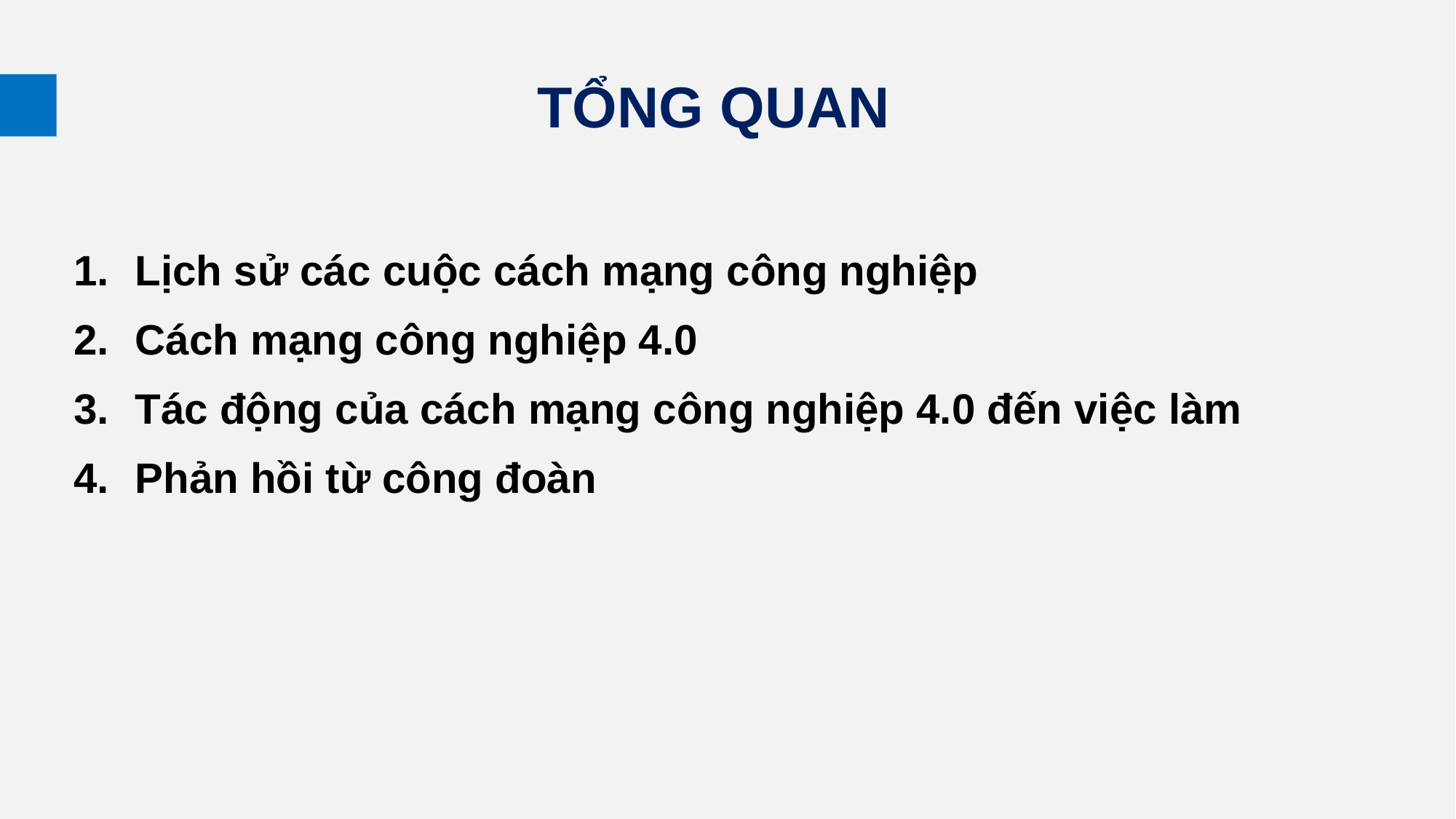

# TỔNG QUAN

Lịch sử các cuộc cách mạng công nghiệp
Cách mạng công nghiệp 4.0
Tác động của cách mạng công nghiệp 4.0 đến việc làm
Phản hồi từ công đoàn